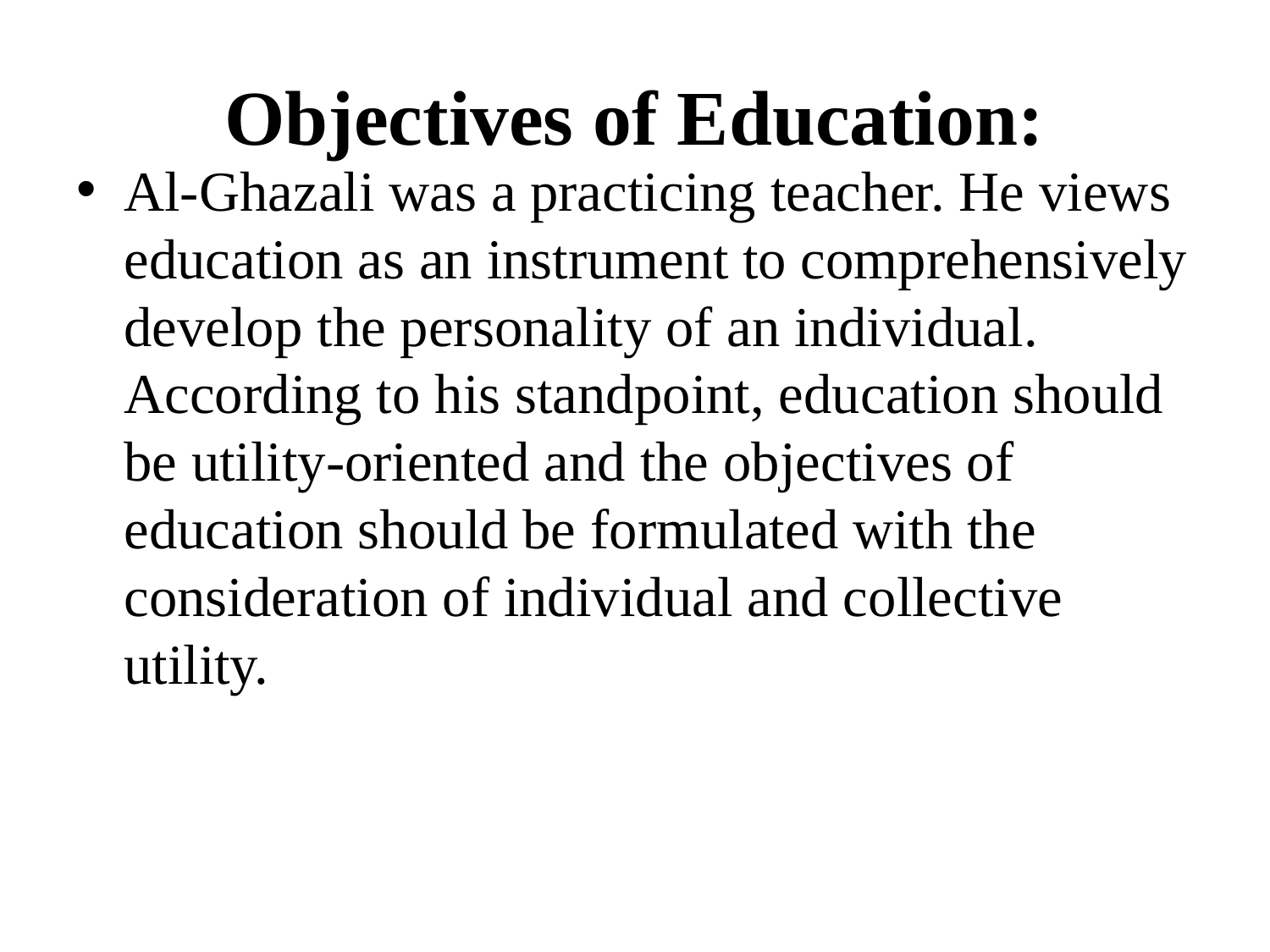

# Objectives of Education:
Al-Ghazali was a practicing teacher. He views education as an instrument to comprehensively develop the personality of an individual. According to his standpoint, education should be utility-oriented and the objectives of education should be formulated with the consideration of individual and collective utility.